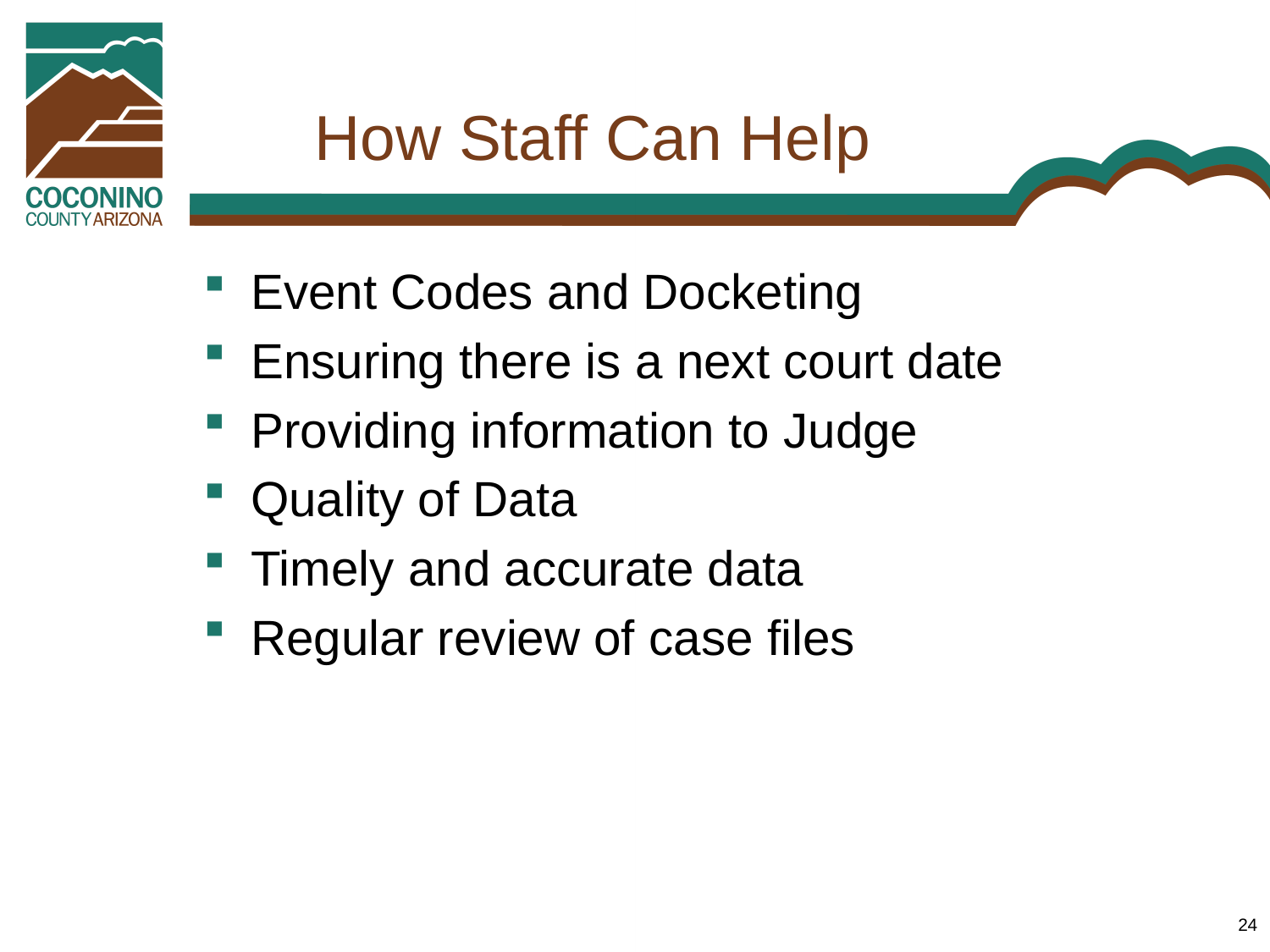

# How Staff Can Help
Event Codes and Docketing
Ensuring there is a next court date
Providing information to Judge
Quality of Data
Timely and accurate data
Regular review of case files